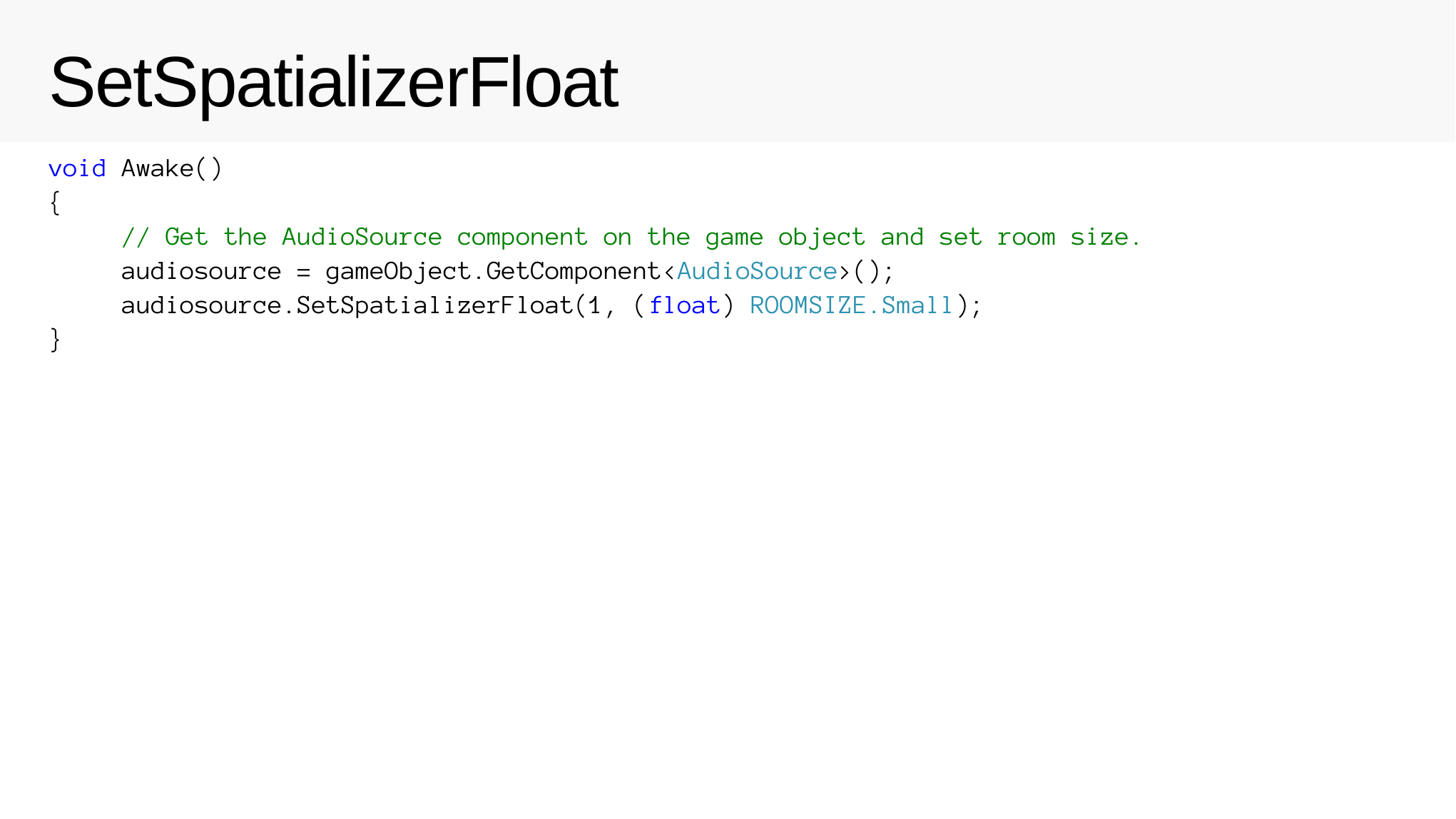

# SetSpatializerFloat
void Awake()
{
     // Get the AudioSource component on the game object and set room size.
     audiosource = gameObject.GetComponent<AudioSource>();
     audiosource.SetSpatializerFloat(1, (float) ROOMSIZE.Small);
}